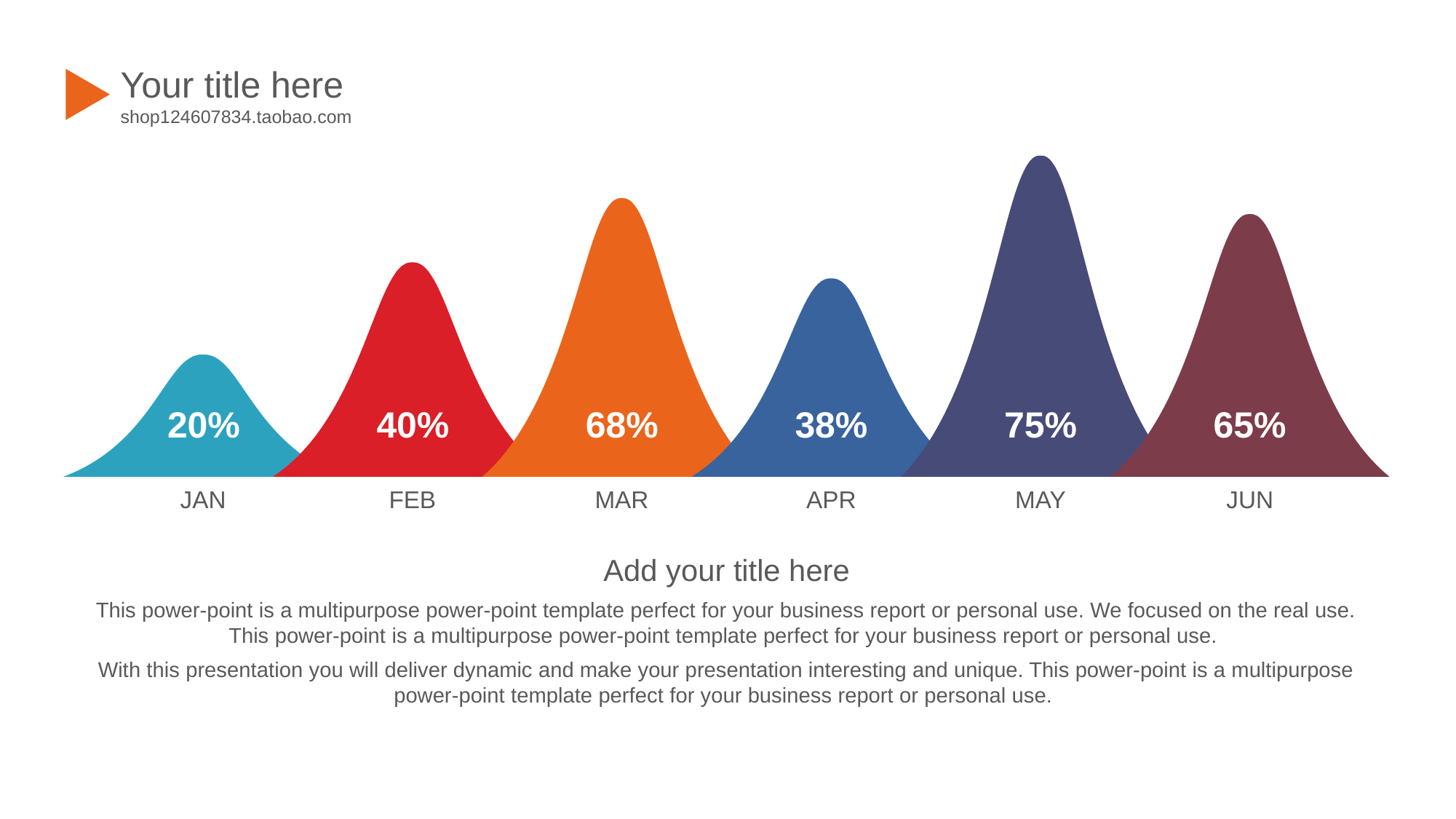

Your title here
shop124607834.taobao.com

20%
40%
68%
38%
75%
65%
JAN
FEB
MAR
APR
MAY
JUN
Add your title here
This power-point is a multipurpose power-point template perfect for your business report or personal use. We focused on the real use. This power-point is a multipurpose power-point template perfect for your business report or personal use.
With this presentation you will deliver dynamic and make your presentation interesting and unique. This power-point is a multipurpose power-point template perfect for your business report or personal use.